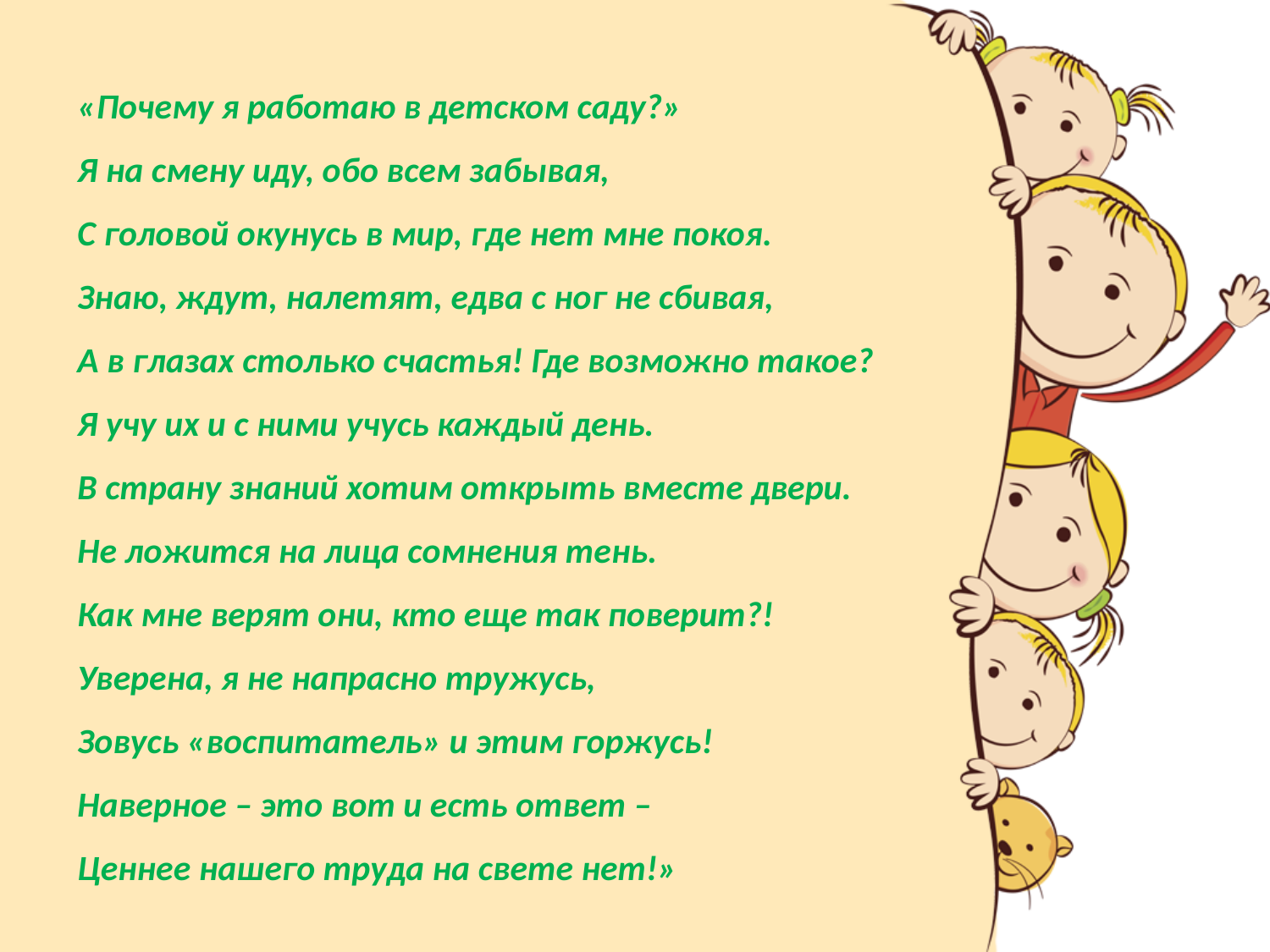

«Почему я работаю в детском саду?»
Я на смену иду, обо всем забывая,
С головой окунусь в мир, где нет мне покоя.
Знаю, ждут, налетят, едва с ног не сбивая,
А в глазах столько счастья! Где возможно такое?
Я учу их и с ними учусь каждый день.
В страну знаний хотим открыть вместе двери.
Не ложится на лица сомнения тень.
Как мне верят они, кто еще так поверит?!
Уверена, я не напрасно тружусь,
Зовусь «воспитатель» и этим горжусь!
Наверное – это вот и есть ответ –
Ценнее нашего труда на свете нет!»